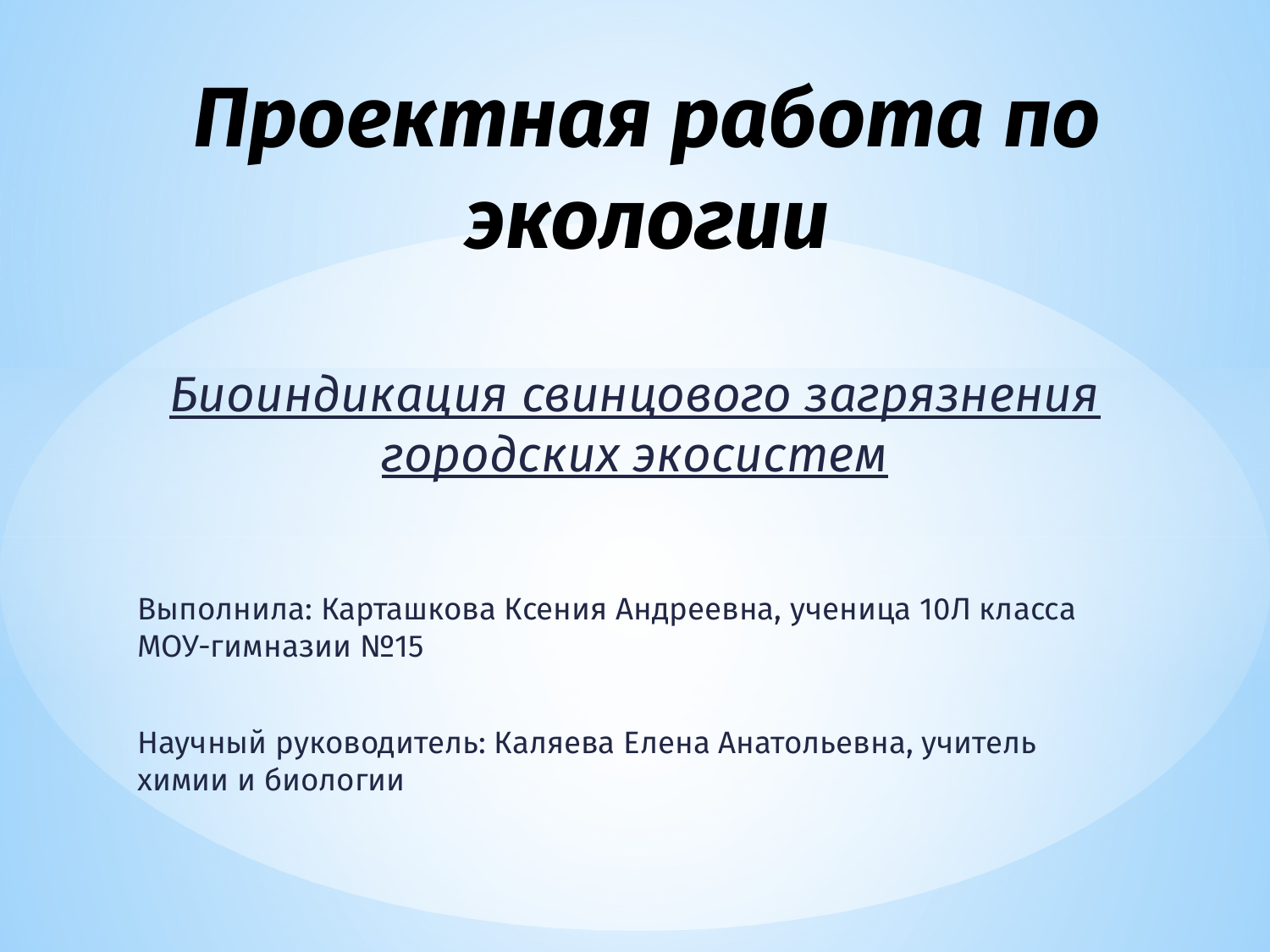

# Проектная работа по экологии

Биоиндикация свинцового загрязнения городских экосистем

Выполнила: Карташкова Ксения Андреевна, ученица 10Л класса МОУ-гимназии №15

Научный руководитель: Каляева Елена Анатольевна, учитель химии и биологии